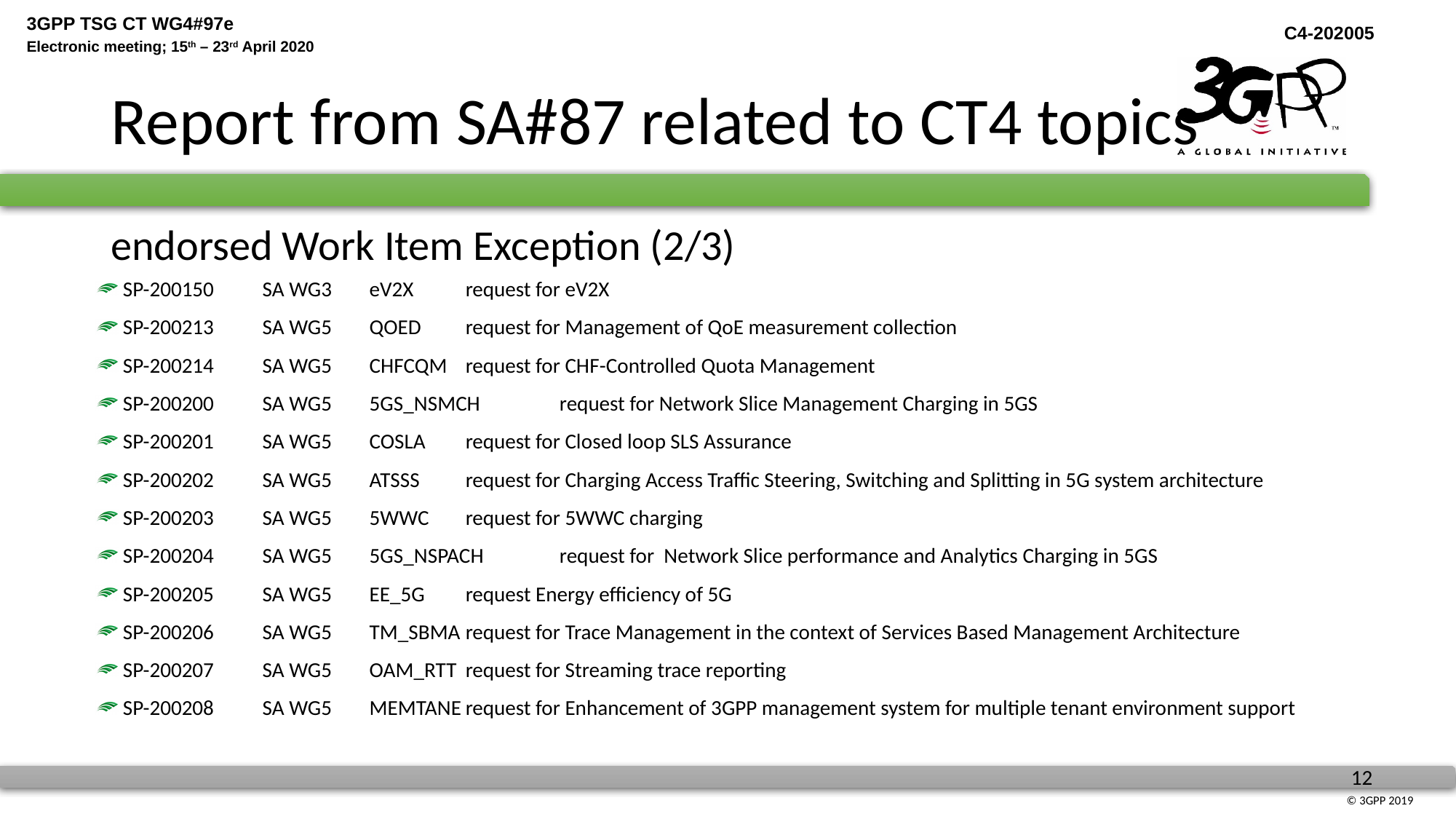

# Report from SA#87 related to CT4 topics
endorsed Work Item Exception (2/3)

SP-200150	SA WG3	eV2X	request for eV2X
SP-200213	SA WG5	QOED	request for Management of QoE measurement collection
SP-200214	SA WG5	CHFCQM	request for CHF-Controlled Quota Management
SP-200200	SA WG5	5GS_NSMCH	request for Network Slice Management Charging in 5GS
SP-200201	SA WG5	COSLA	request for Closed loop SLS Assurance
SP-200202	SA WG5	ATSSS	request for Charging Access Traffic Steering, Switching and Splitting in 5G system architecture
SP-200203	SA WG5	5WWC	request for 5WWC charging
SP-200204	SA WG5	5GS_NSPACH	request for  Network Slice performance and Analytics Charging in 5GS
SP-200205	SA WG5	EE_5G	request Energy efficiency of 5G
SP-200206	SA WG5	TM_SBMA	request for Trace Management in the context of Services Based Management Architecture
SP-200207	SA WG5	OAM_RTT	request for Streaming trace reporting
SP-200208	SA WG5	MEMTANE	request for Enhancement of 3GPP management system for multiple tenant environment support